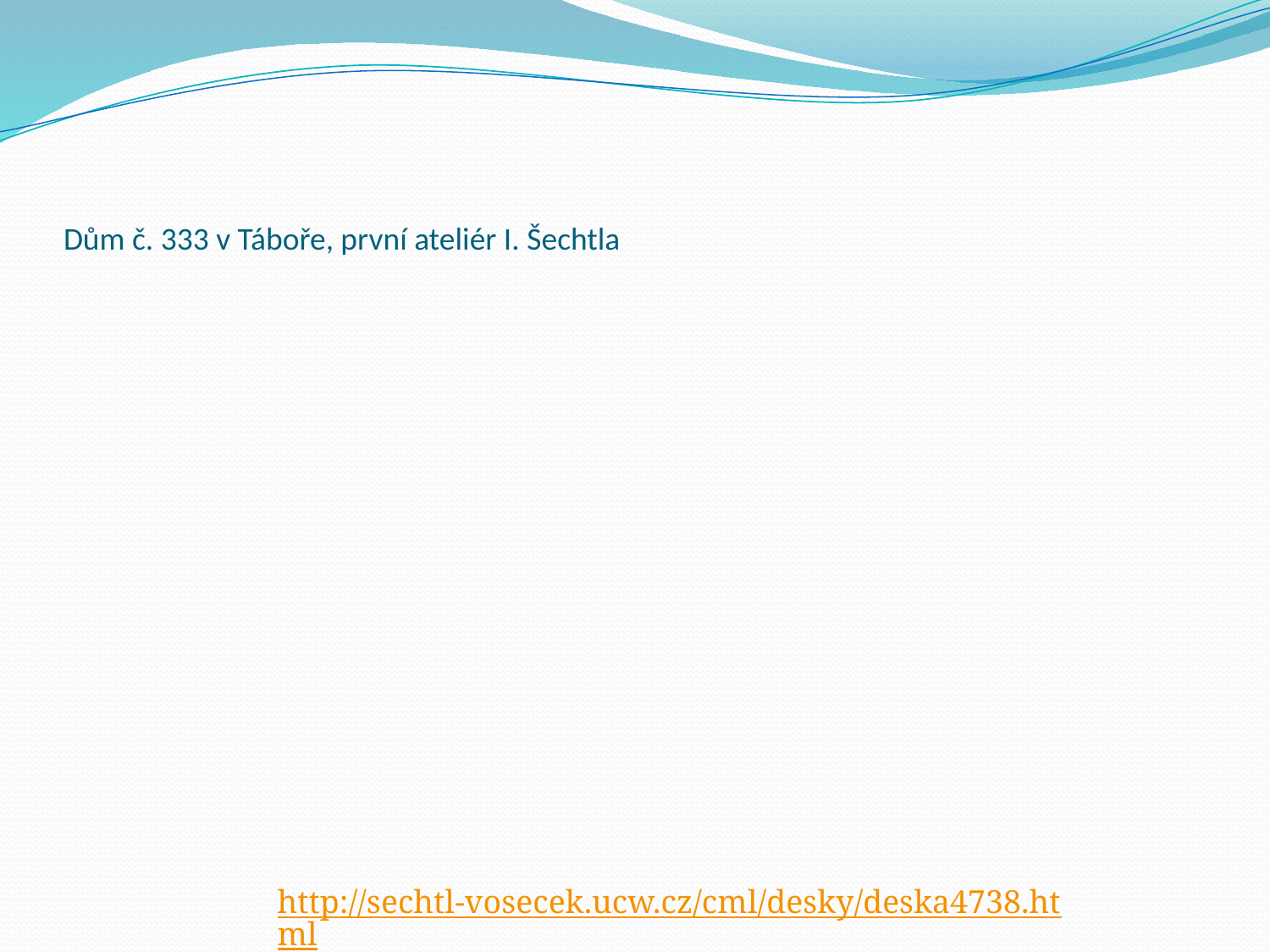

# Dům č. 333 v Táboře, první ateliér I. Šechtla

http://sechtl-vosecek.ucw.cz/cml/desky/deska4738.html